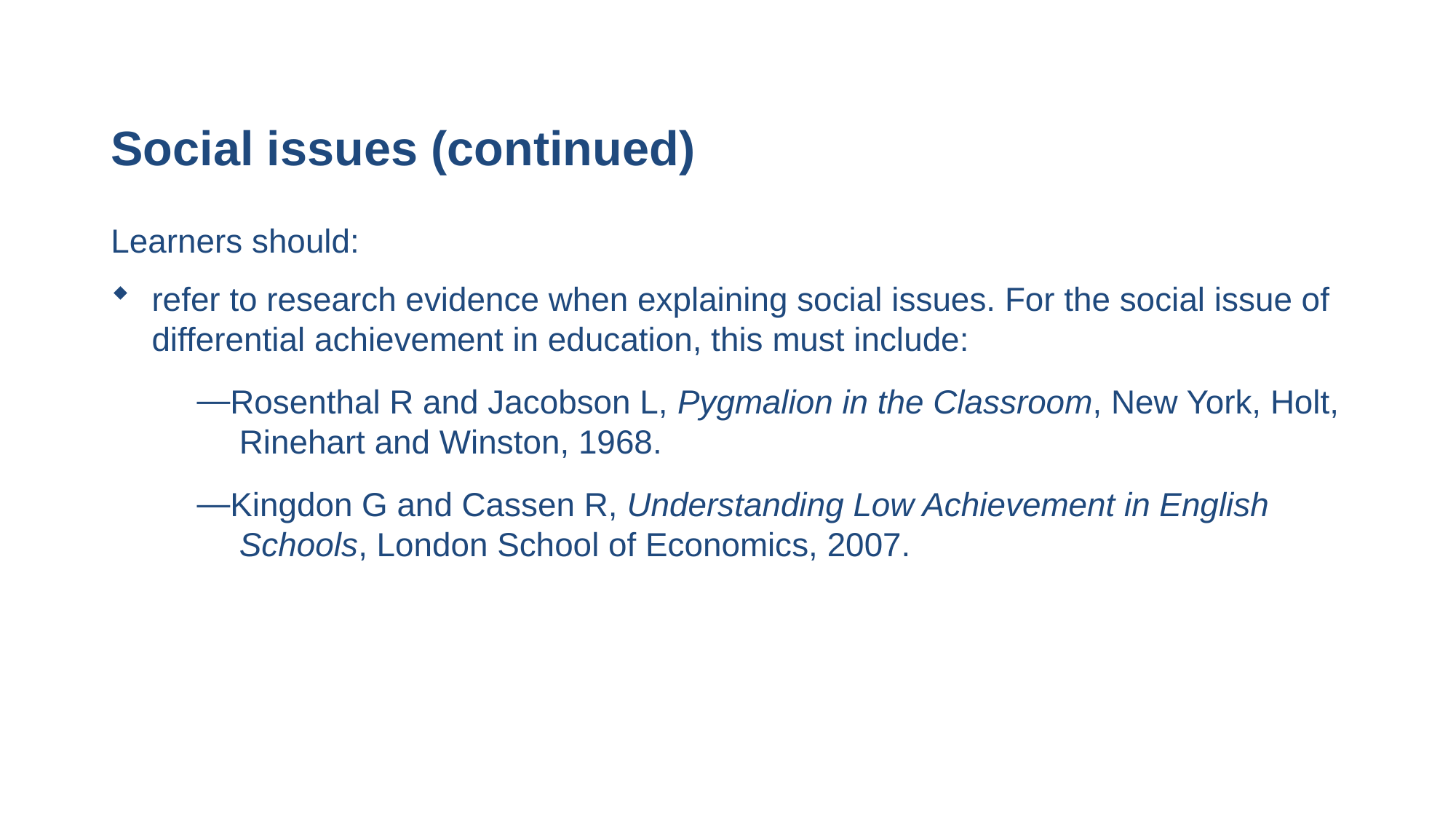

# Social issues (continued)
Learners should:
refer to research evidence when explaining social issues. For the social issue of differential achievement in education, this must include:
Rosenthal R and Jacobson L, Pygmalion in the Classroom, New York, Holt, 	Rinehart and Winston, 1968.
Kingdon G and Cassen R, Understanding Low Achievement in English 	Schools, London School of Economics, 2007.